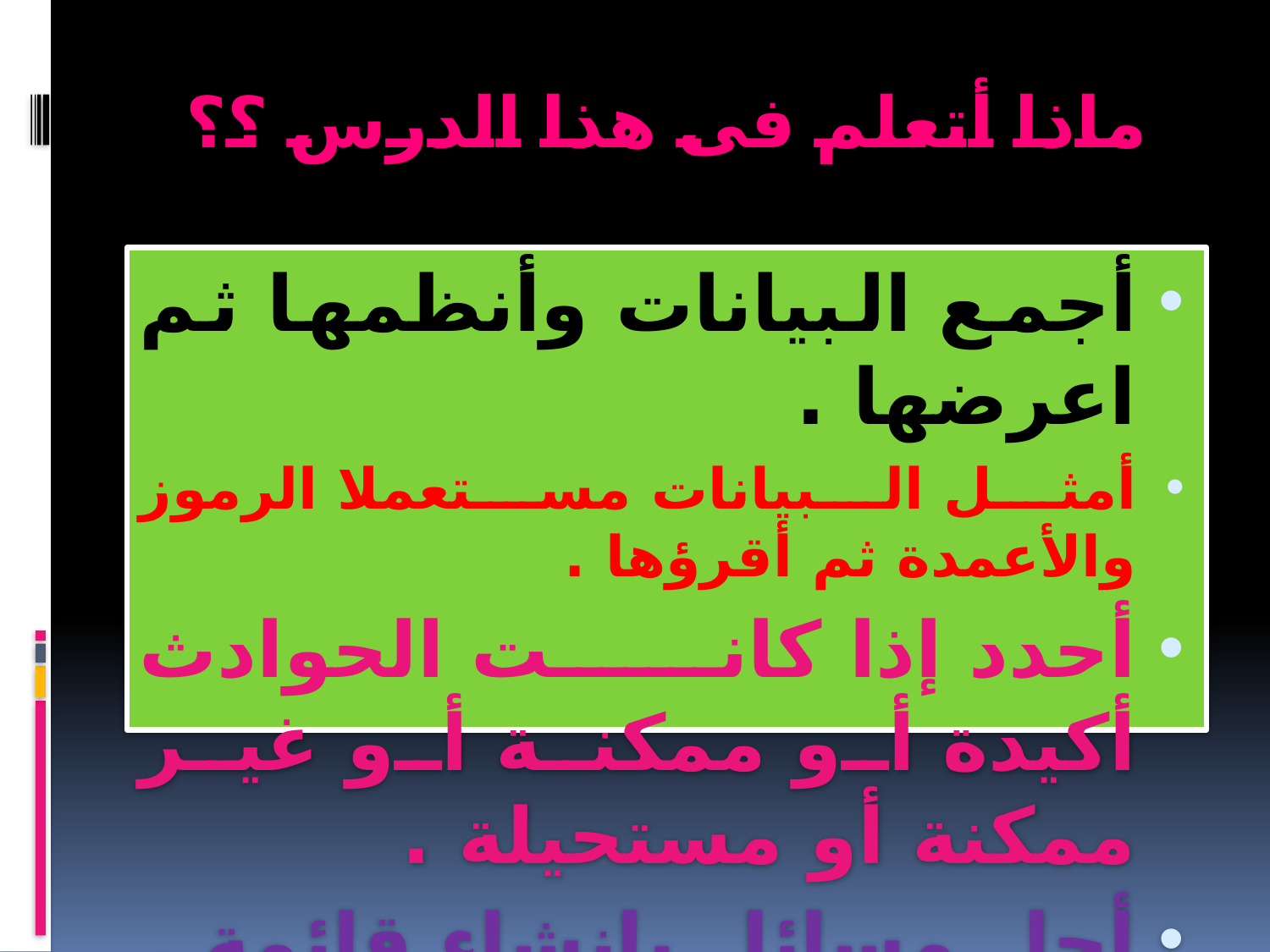

# ماذا أتعلم فى هذا الدرس ؟؟
أجمع البيانات وأنظمها ثم اعرضها .
أمثل البيانات مستعملا الرموز والأعمدة ثم أقرؤها .
أحدد إذا كانت الحوادث أكيدة أو ممكنة أو غير ممكنة أو مستحيلة .
أحل مسائل بإنشاء قائمة .